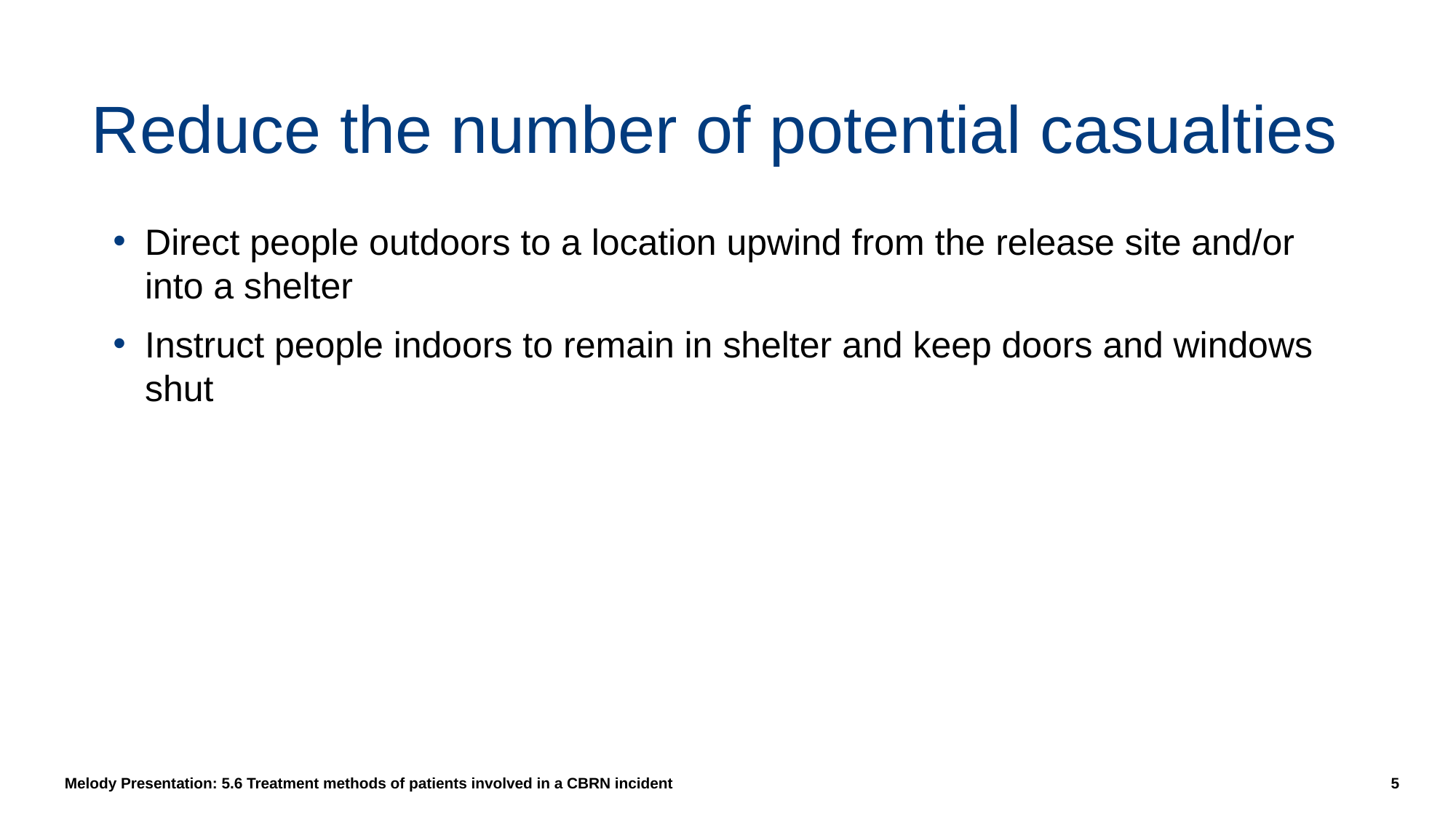

# Reduce the number of potential casualties
Direct people outdoors to a location upwind from the release site and/or into a shelter
Instruct people indoors to remain in shelter and keep doors and windows shut

Melody Presentation: 5.6 Treatment methods of patients involved in a CBRN incident
5